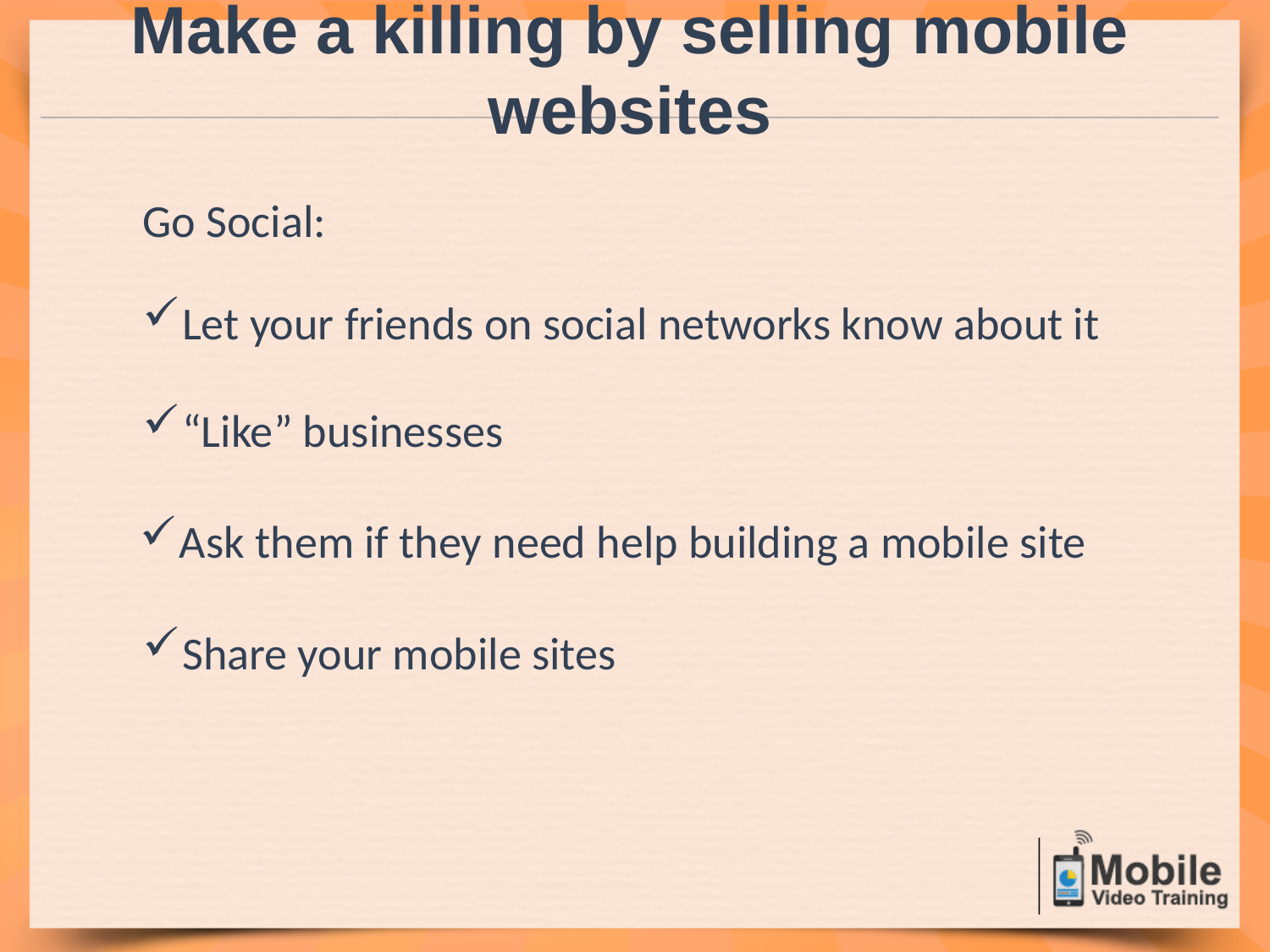

Make a killing by selling mobile websites
Go Social:
Let your friends on social networks know about it
“Like” businesses
Ask them if they need help building a mobile site
Share your mobile sites